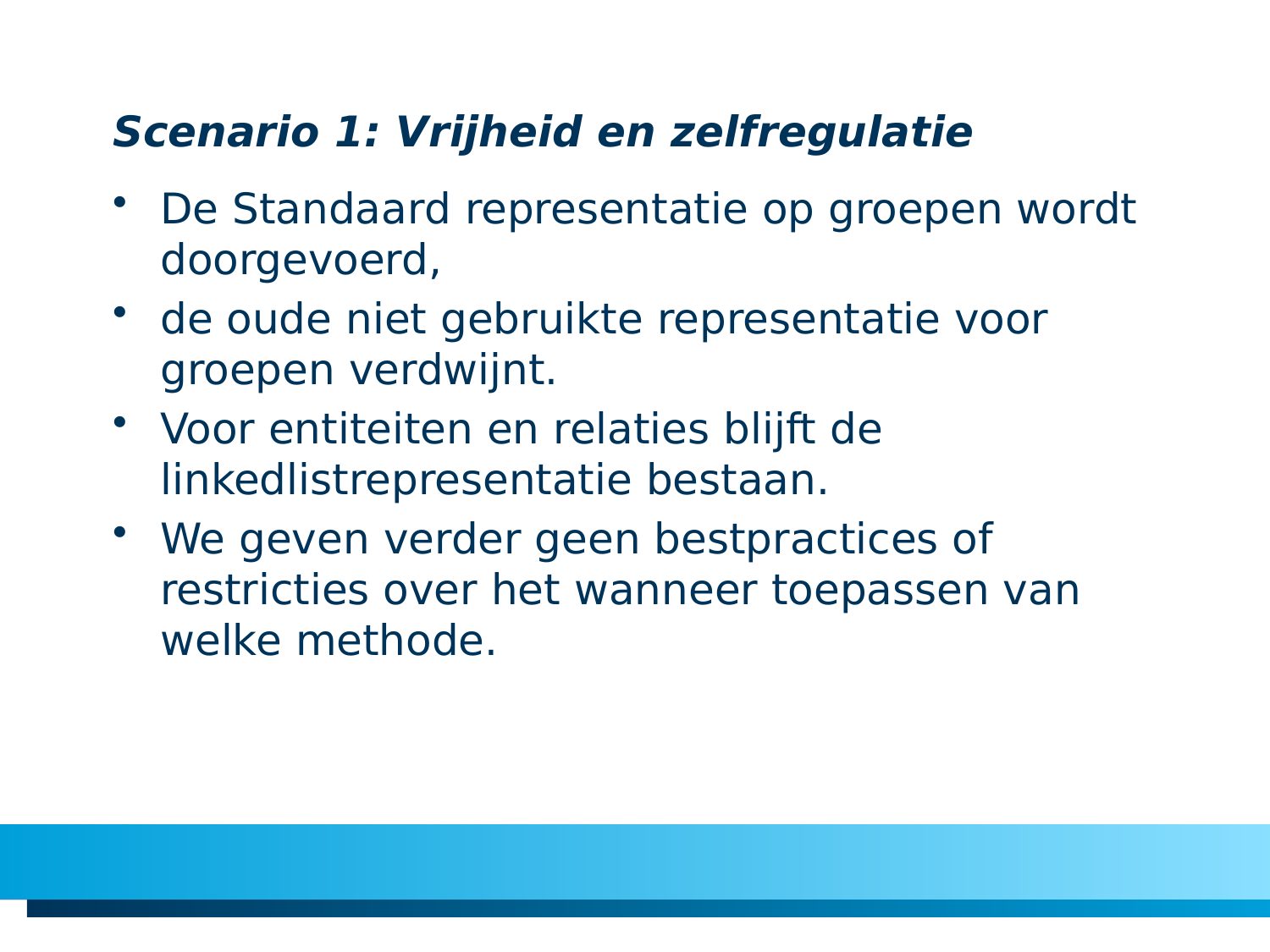

# Scenario 1: Vrijheid en zelfregulatie
De Standaard representatie op groepen wordt doorgevoerd,
de oude niet gebruikte representatie voor groepen verdwijnt.
Voor entiteiten en relaties blijft de linkedlistrepresentatie bestaan.
We geven verder geen bestpractices of restricties over het wanneer toepassen van welke methode.